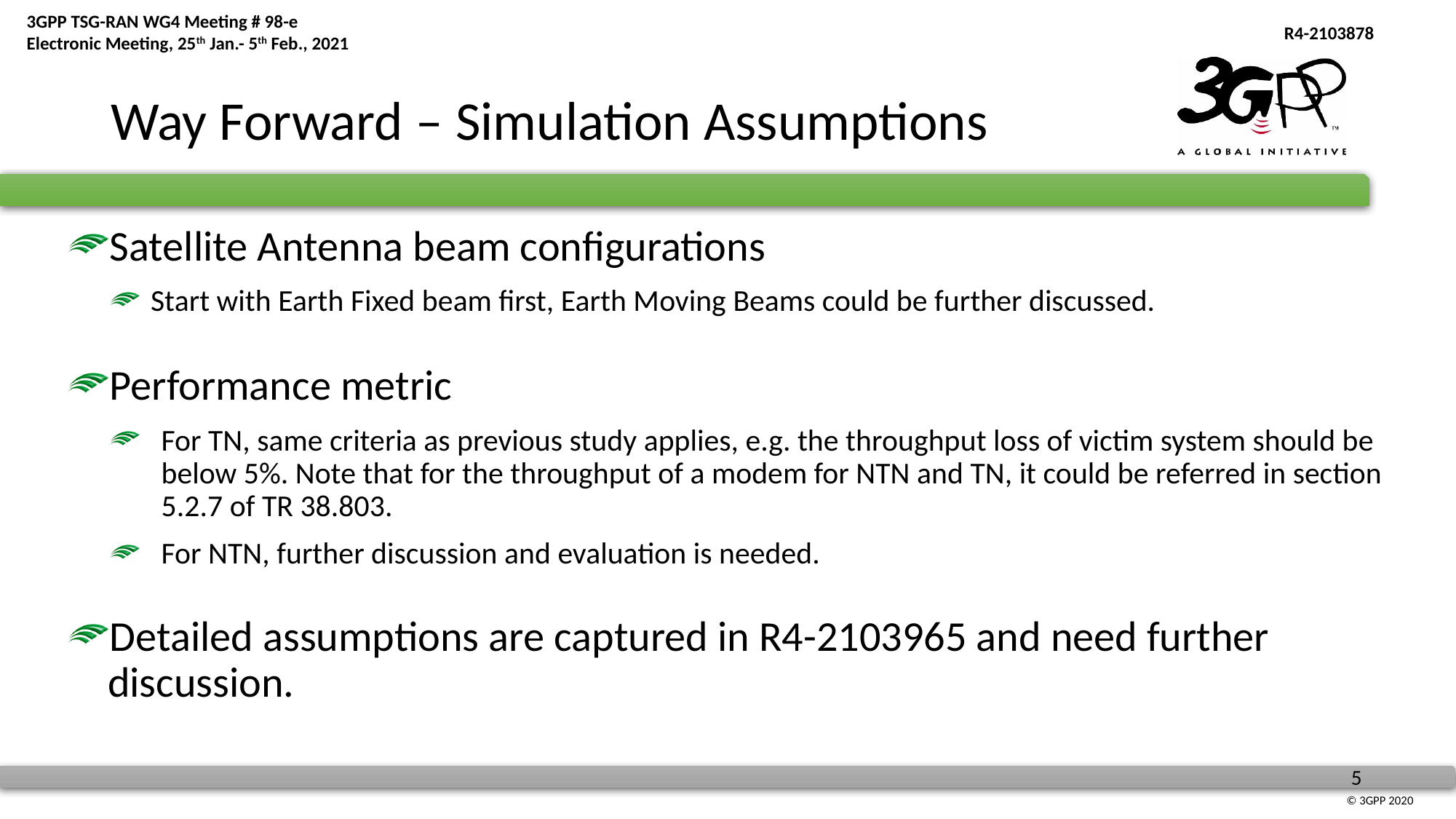

# Way Forward – Simulation Assumptions
Satellite Antenna beam configurations
Start with Earth Fixed beam first, Earth Moving Beams could be further discussed.
Performance metric
For TN, same criteria as previous study applies, e.g. the throughput loss of victim system should be below 5%. Note that for the throughput of a modem for NTN and TN, it could be referred in section 5.2.7 of TR 38.803.
For NTN, further discussion and evaluation is needed.
Detailed assumptions are captured in R4-2103965 and need further discussion.